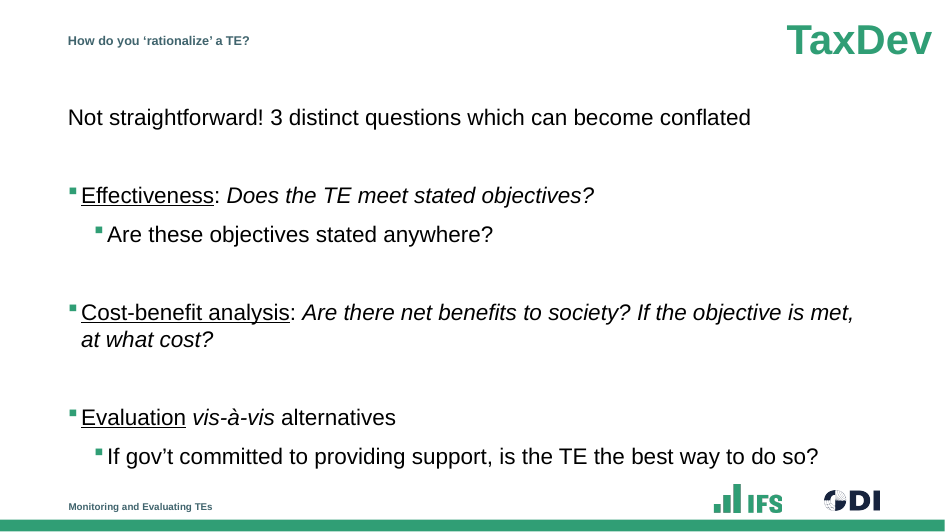

# How do you ‘rationalize’ a TE?
Not straightforward! 3 distinct questions which can become conflated

Effectiveness: Does the TE meet stated objectives?
Are these objectives stated anywhere?

Cost-benefit analysis: Are there net benefits to society? If the objective is met, at what cost?

Evaluation vis-à-vis alternatives
If gov’t committed to providing support, is the TE the best way to do so?
Monitoring and Evaluating TEs